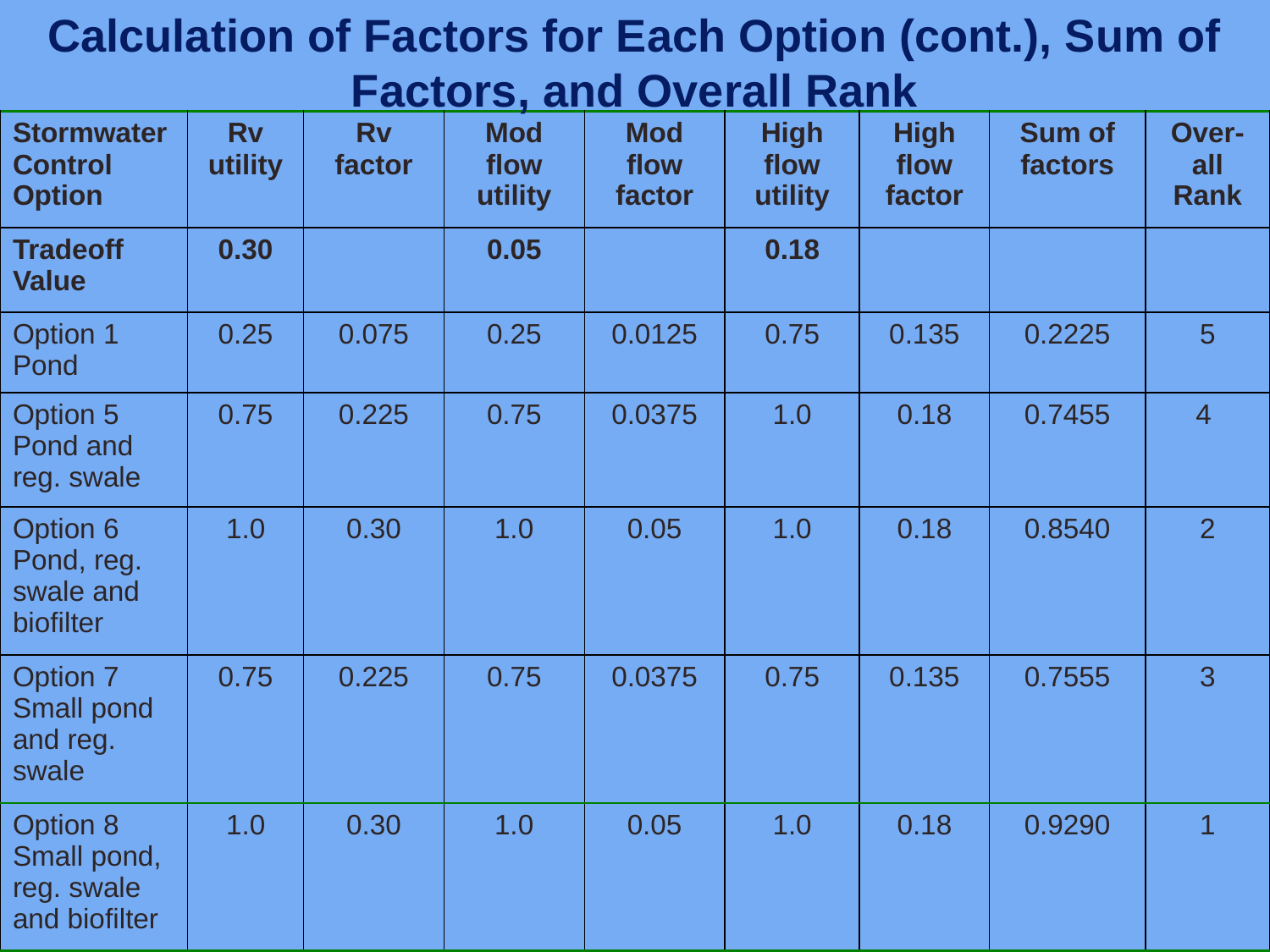

Calculation of Factors for Each Option (cont.), Sum of Factors, and Overall Rank
| Stormwater Control Option | Rv utility | Rv factor | Mod flow utility | Mod flow factor | High flow utility | High flow factor | Sum of factors | Over-all Rank |
| --- | --- | --- | --- | --- | --- | --- | --- | --- |
| Tradeoff Value | 0.30 |  | 0.05 |  | 0.18 |  |  |  |
| Option 1 Pond | 0.25 | 0.075 | 0.25 | 0.0125 | 0.75 | 0.135 | 0.2225 | 5 |
| Option 5 Pond and reg. swale | 0.75 | 0.225 | 0.75 | 0.0375 | 1.0 | 0.18 | 0.7455 | 4 |
| Option 6 Pond, reg. swale and biofilter | 1.0 | 0.30 | 1.0 | 0.05 | 1.0 | 0.18 | 0.8540 | 2 |
| Option 7 Small pond and reg. swale | 0.75 | 0.225 | 0.75 | 0.0375 | 0.75 | 0.135 | 0.7555 | 3 |
| Option 8 Small pond, reg. swale and biofilter | 1.0 | 0.30 | 1.0 | 0.05 | 1.0 | 0.18 | 0.9290 | 1 |